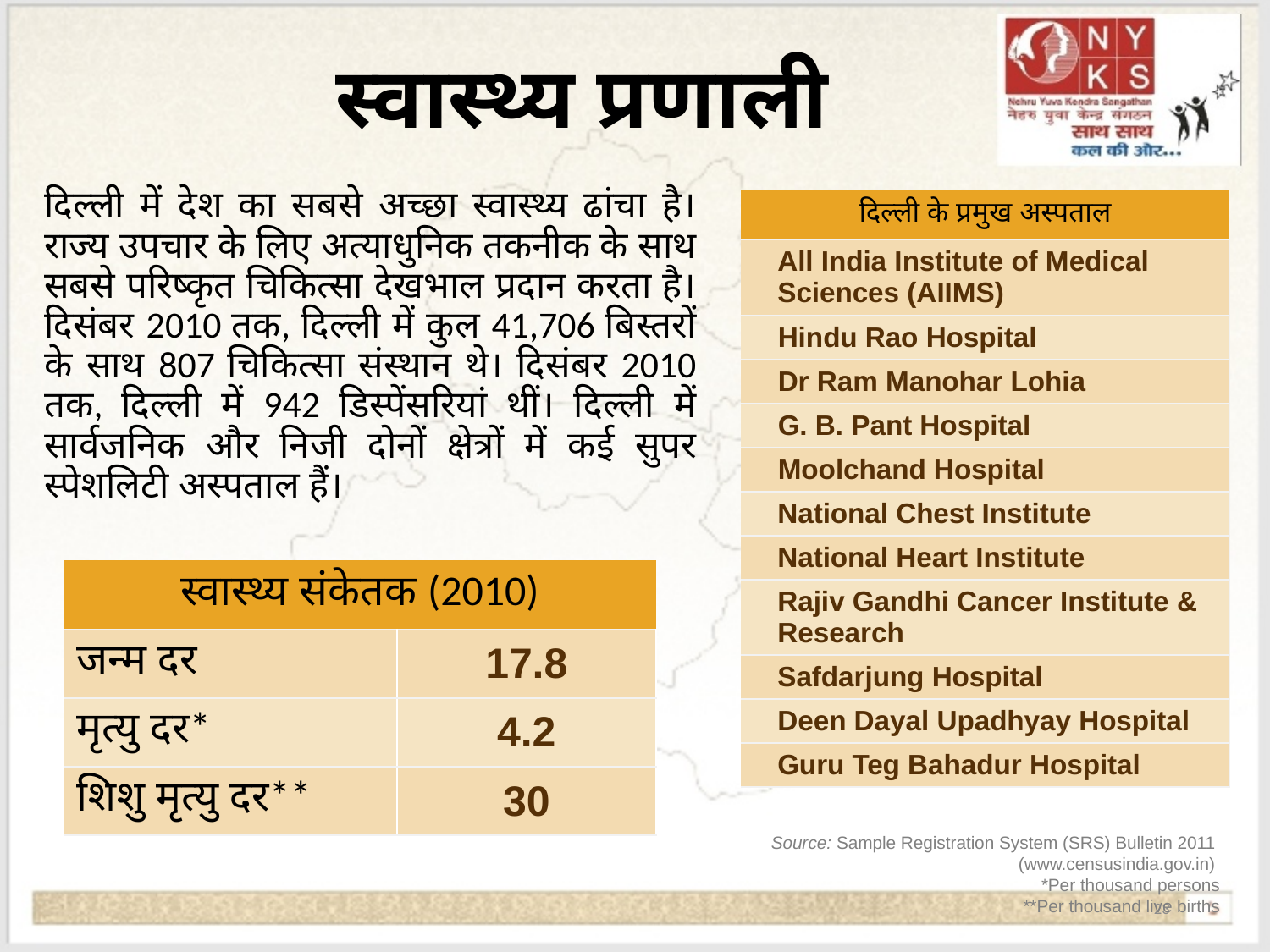

# स्वास्थ्य प्रणाली
दिल्ली में देश का सबसे अच्छा स्वास्थ्य ढांचा है। राज्य उपचार के लिए अत्याधुनिक तकनीक के साथ सबसे परिष्कृत चिकित्सा देखभाल प्रदान करता है। दिसंबर 2010 तक, दिल्ली में कुल 41,706 बिस्तरों के साथ 807 चिकित्सा संस्थान थे। दिसंबर 2010 तक, दिल्ली में 942 डिस्पेंसरियां थीं। दिल्ली में सार्वजनिक और निजी दोनों क्षेत्रों में कई सुपर स्पेशलिटी अस्पताल हैं।
| दिल्ली के प्रमुख अस्पताल |
| --- |
| All India Institute of Medical Sciences (AIIMS) |
| Hindu Rao Hospital |
| Dr Ram Manohar Lohia |
| G. B. Pant Hospital |
| Moolchand Hospital |
| National Chest Institute |
| National Heart Institute |
| Rajiv Gandhi Cancer Institute & Research |
| Safdarjung Hospital |
| Deen Dayal Upadhyay Hospital |
| Guru Teg Bahadur Hospital |
| स्वास्थ्य संकेतक (2010) |  |
| --- | --- |
| जन्म दर | 17.8 |
| मृत्यु दर\* | 4.2 |
| शिशु मृत्यु दर\*\* | 30 |
Source: Sample Registration System (SRS) Bulletin 2011  (www.censusindia.gov.in)
*Per thousand persons
**Per thousand live births
23